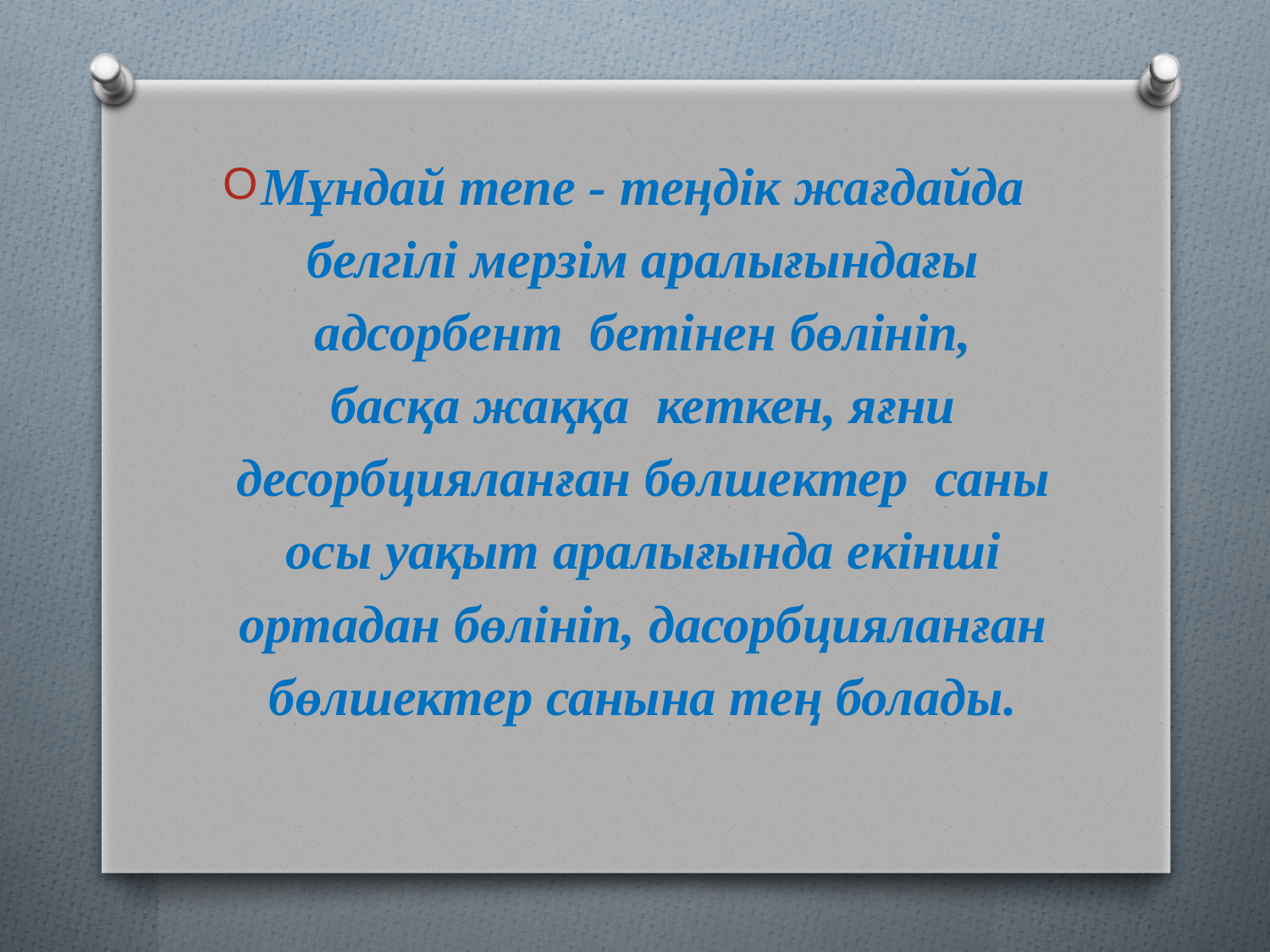

Мұндай тепе - теңдік жағдайда белгілі мерзім аралығындағы адсорбент  бетінен бөлініп, басқа жаққа  кеткен, яғни десорбцияланған бөлшектер  саны осы уақыт аралығында екінші ортадан бөлініп, дасорбцияланған бөлшектер санына тең болады.